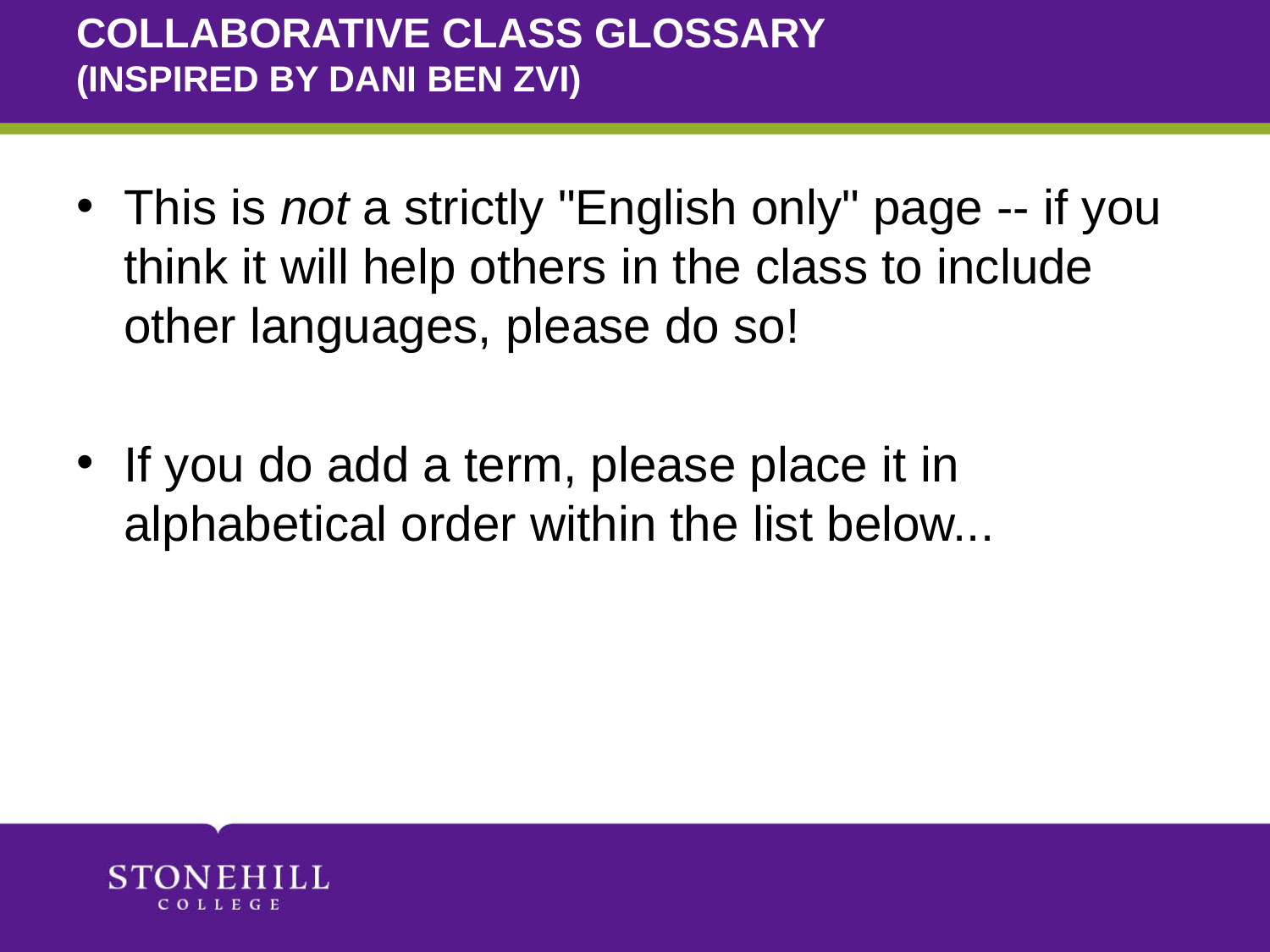

# Collaborative Class Glossary (inspired by Dani ben Zvi)
This is not a strictly "English only" page -- if you think it will help others in the class to include other languages, please do so!

If you do add a term, please place it in alphabetical order within the list below...